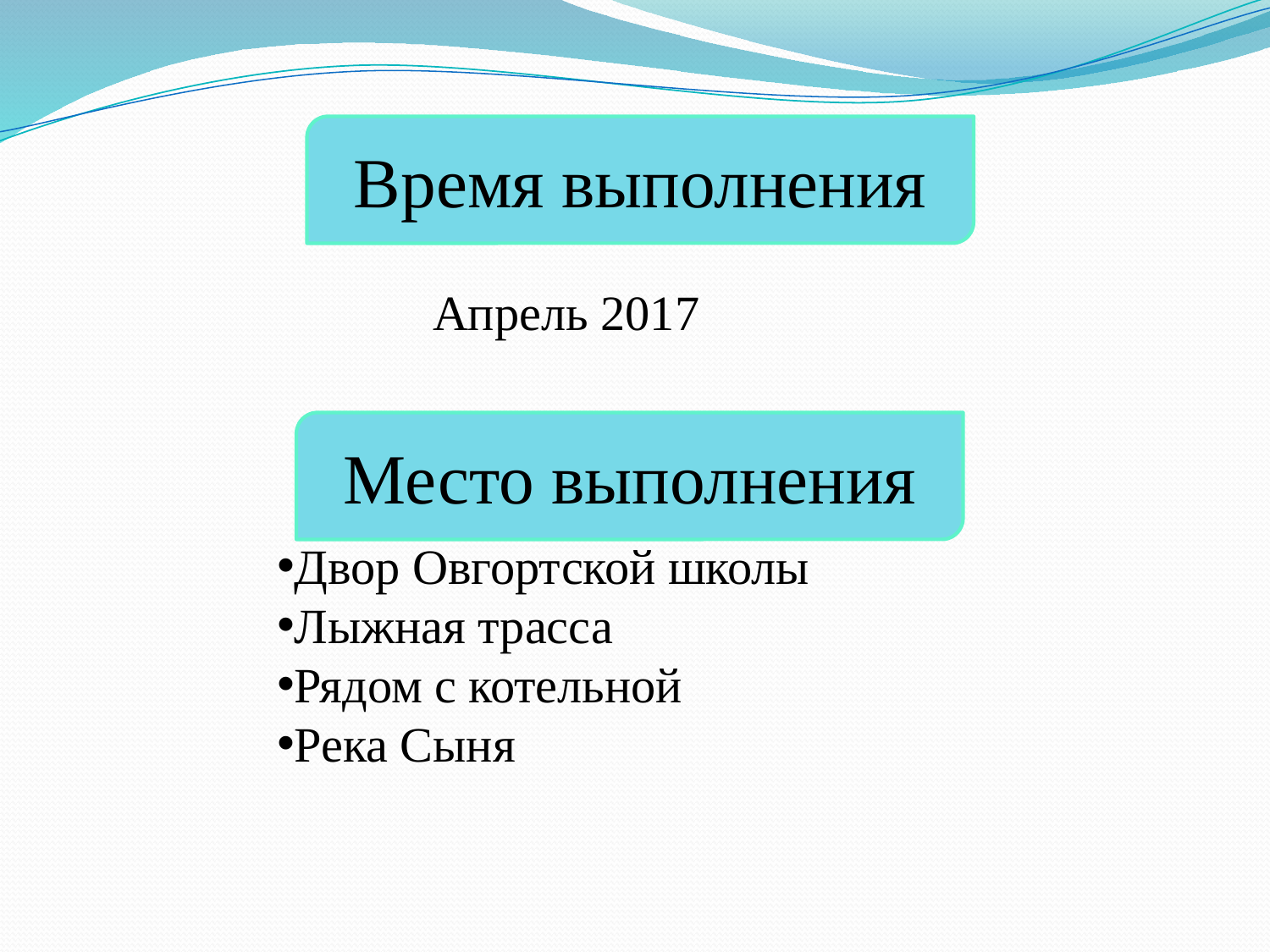

Время выполнения
Апрель 2017
Место выполнения
Двор Овгортской школы
Лыжная трасса
Рядом с котельной
Река Сыня